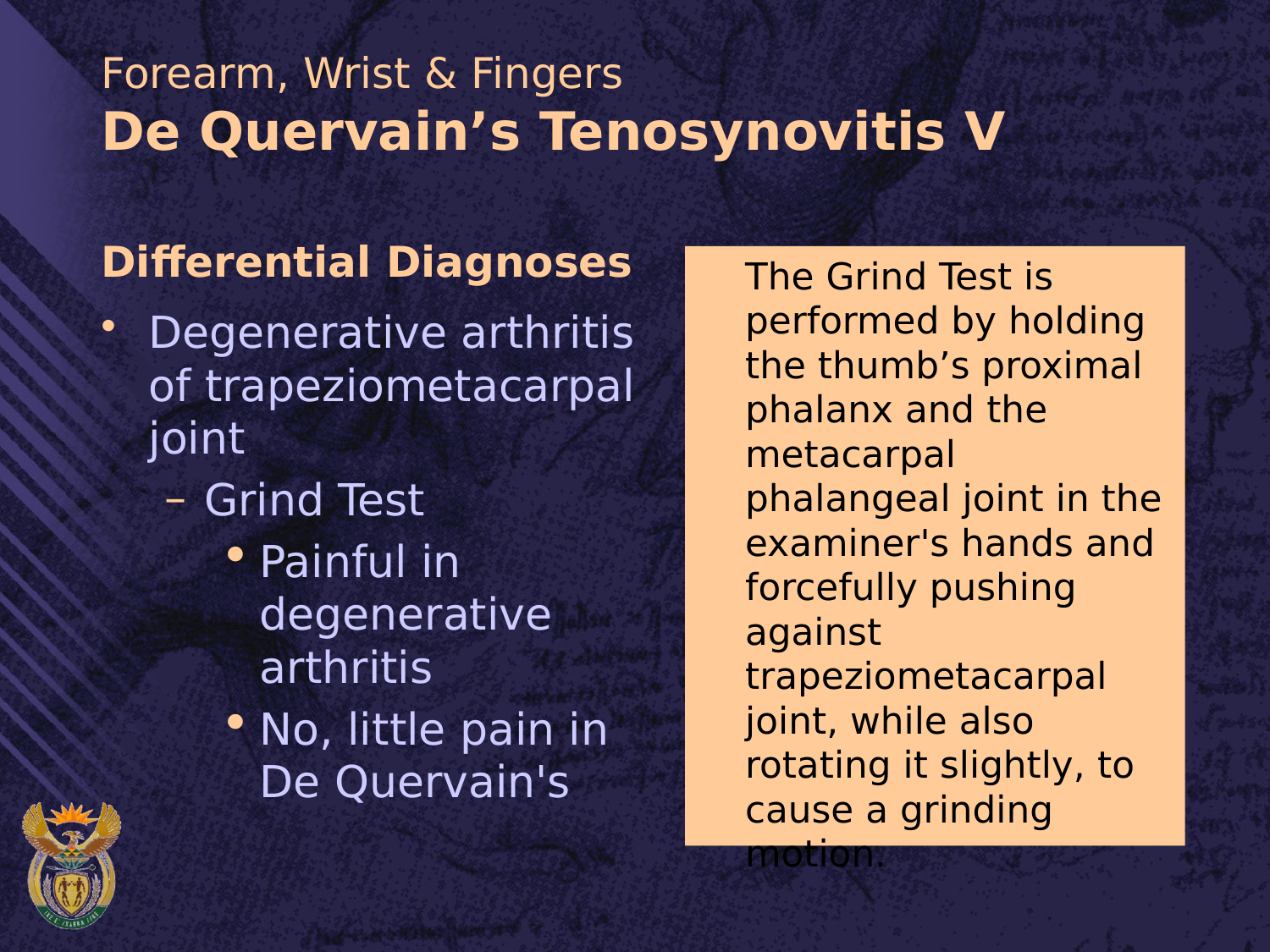

# Forearm, Wrist & Fingers De Quervain’s Tenosynovitis V
Differential Diagnoses
Degenerative arthritis of trapeziometacarpal joint
Grind Test
Painful in degenerative arthritis
No, little pain in De Quervain's
The Grind Test is performed by holding the thumb’s proximal phalanx and the metacarpal phalangeal joint in the examiner's hands and forcefully pushing against trapeziometacarpal joint, while also rotating it slightly, to cause a grinding motion.